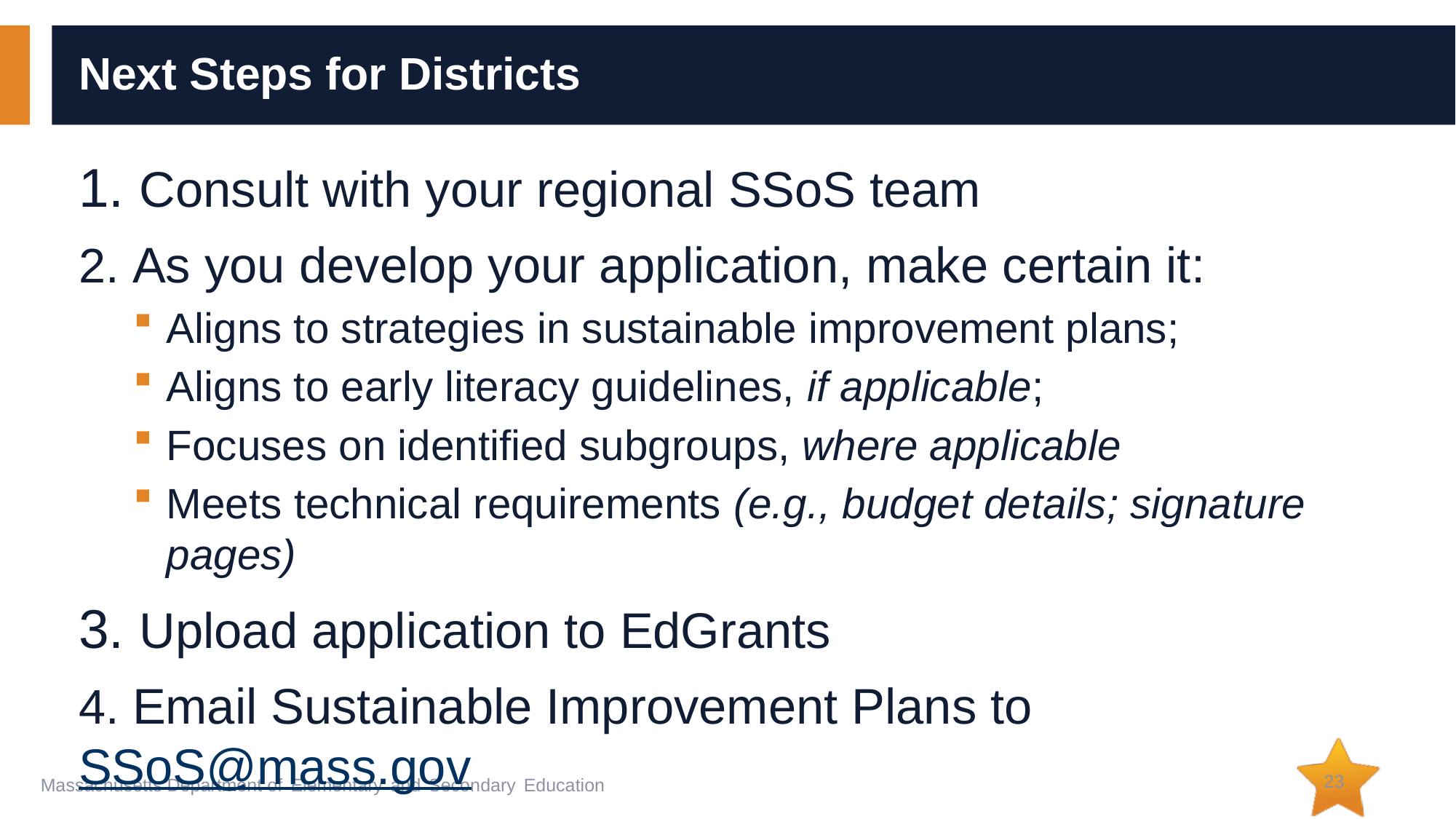

# Next Steps for Districts
1. Consult with your regional SSoS team
2. As you develop your application, make certain it:
Aligns to strategies in sustainable improvement plans;
Aligns to early literacy guidelines, if applicable;
Focuses on identified subgroups, where applicable
Meets technical requirements (e.g., budget details; signature pages)
3. Upload application to EdGrants
4. Email Sustainable Improvement Plans to SSoS@mass.gov

23